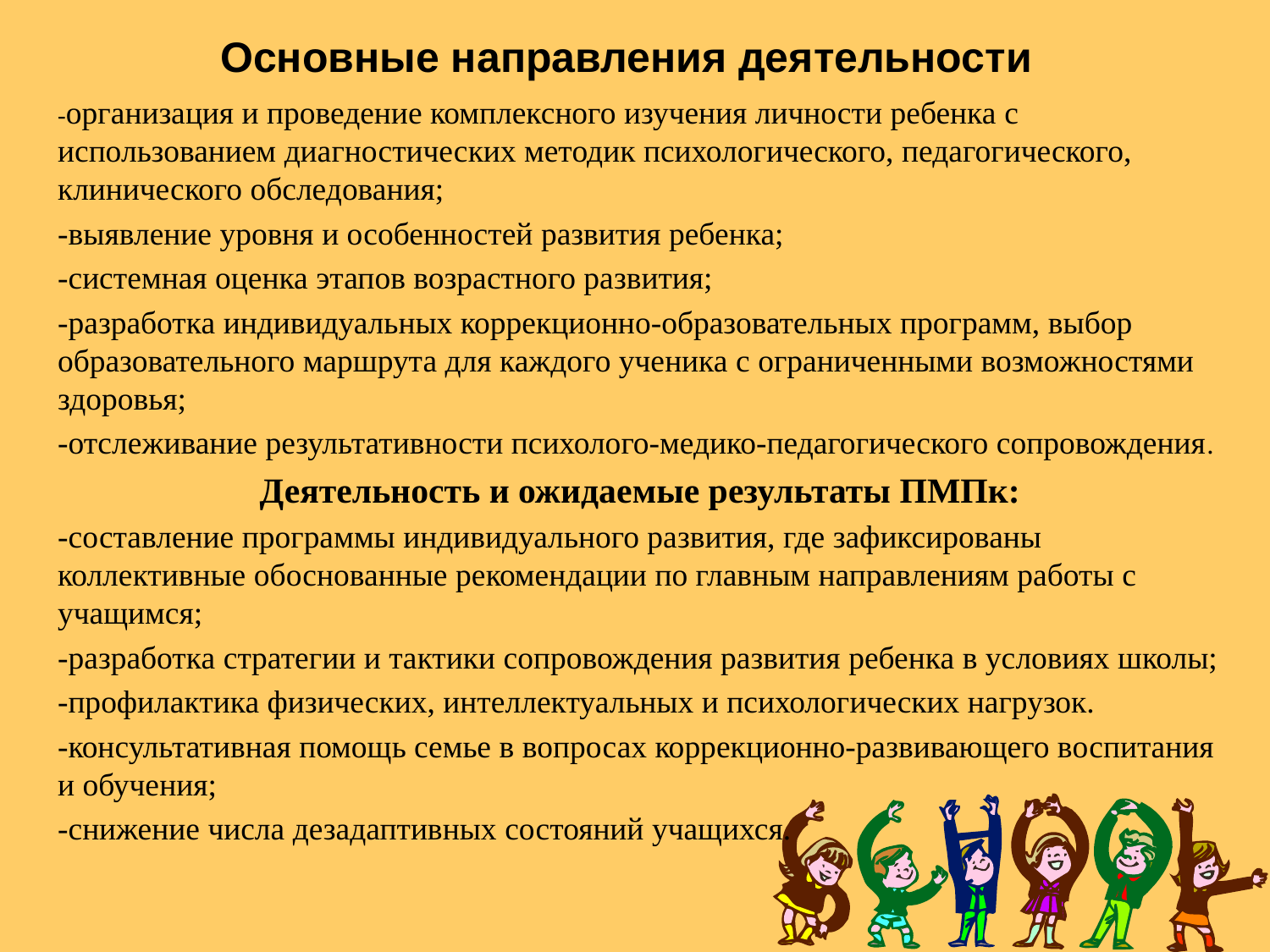

# Основные направления деятельности
-организация и проведение комплексного изучения личности ребенка с использованием диагностических методик психологического, педагогического, клинического обследования;
-выявление уровня и особенностей развития ребенка;
-системная оценка этапов возрастного развития;
-разработка индивидуальных коррекционно-образовательных программ, выбор образовательного маршрута для каждого ученика с ограниченными возможностями здоровья;
-отслеживание результативности психолого-медико-педагогического сопровождения.
Деятельность и ожидаемые результаты ПМПк:
-составление программы индивидуального развития, где зафиксированы коллективные обоснованные рекомендации по главным направлениям работы с учащимся;
-разработка стратегии и тактики сопровождения развития ребенка в условиях школы;
-профилактика физических, интеллектуальных и психологических нагрузок.
-консультативная помощь семье в вопросах коррекционно-развивающего воспитания и обучения;
-снижение числа дезадаптивных состояний учащихся.